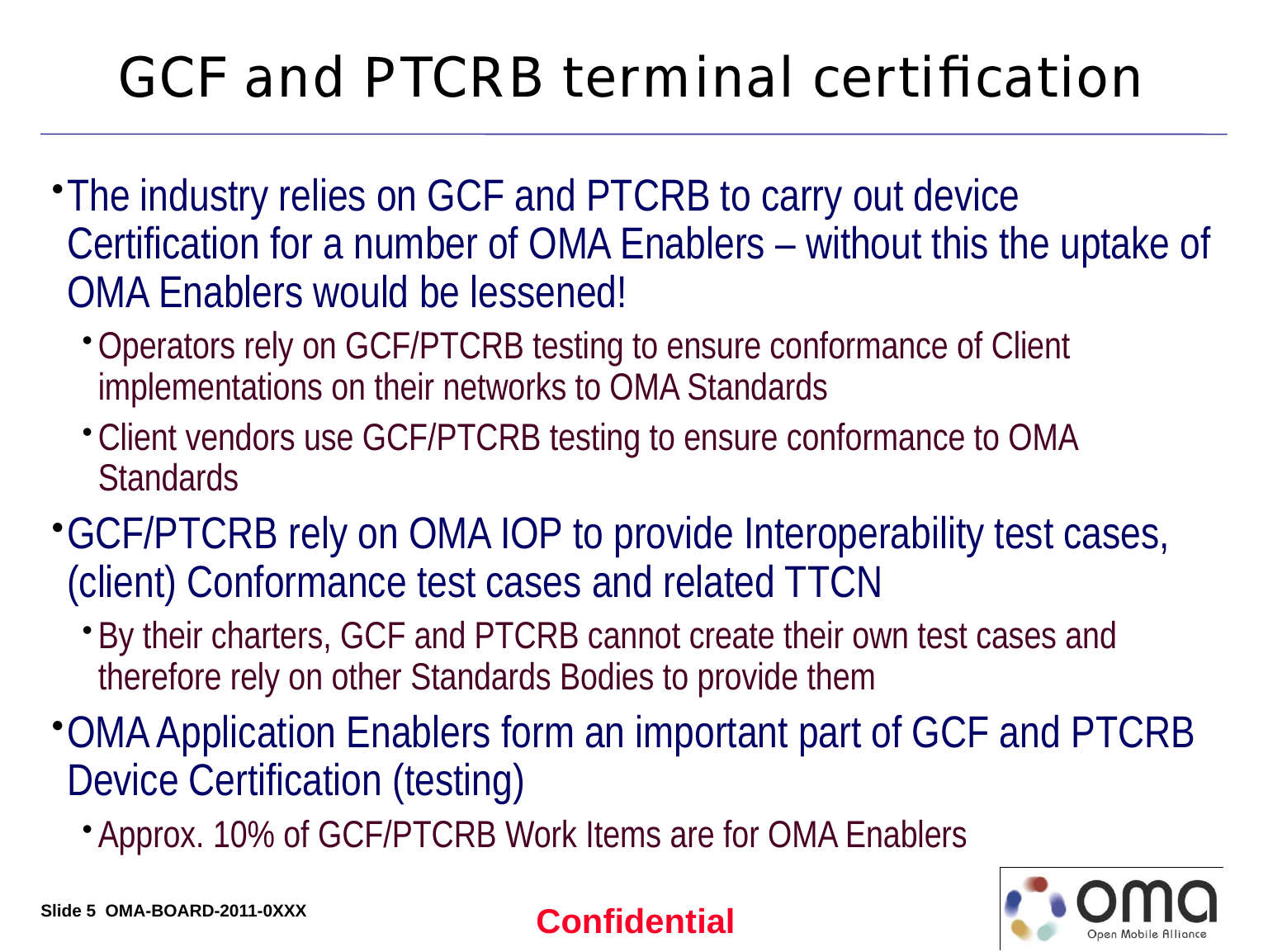

# GCF and PTCRB terminal certification
The industry relies on GCF and PTCRB to carry out device Certification for a number of OMA Enablers – without this the uptake of OMA Enablers would be lessened!
Operators rely on GCF/PTCRB testing to ensure conformance of Client implementations on their networks to OMA Standards
Client vendors use GCF/PTCRB testing to ensure conformance to OMA Standards
GCF/PTCRB rely on OMA IOP to provide Interoperability test cases, (client) Conformance test cases and related TTCN
By their charters, GCF and PTCRB cannot create their own test cases and therefore rely on other Standards Bodies to provide them
OMA Application Enablers form an important part of GCF and PTCRB Device Certification (testing)
Approx. 10% of GCF/PTCRB Work Items are for OMA Enablers